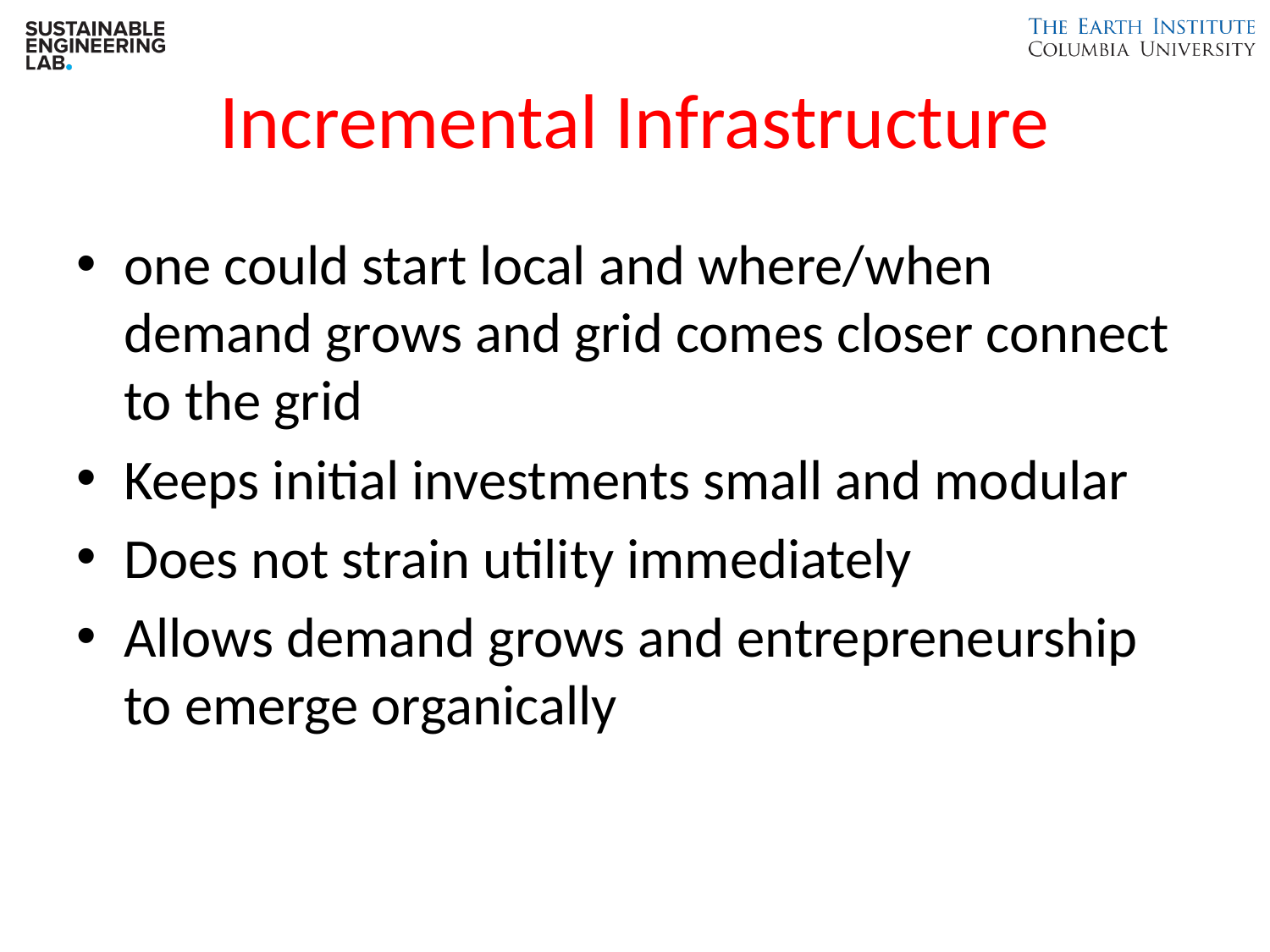

# Incremental Infrastructure
one could start local and where/when demand grows and grid comes closer connect to the grid
Keeps initial investments small and modular
Does not strain utility immediately
Allows demand grows and entrepreneurship to emerge organically